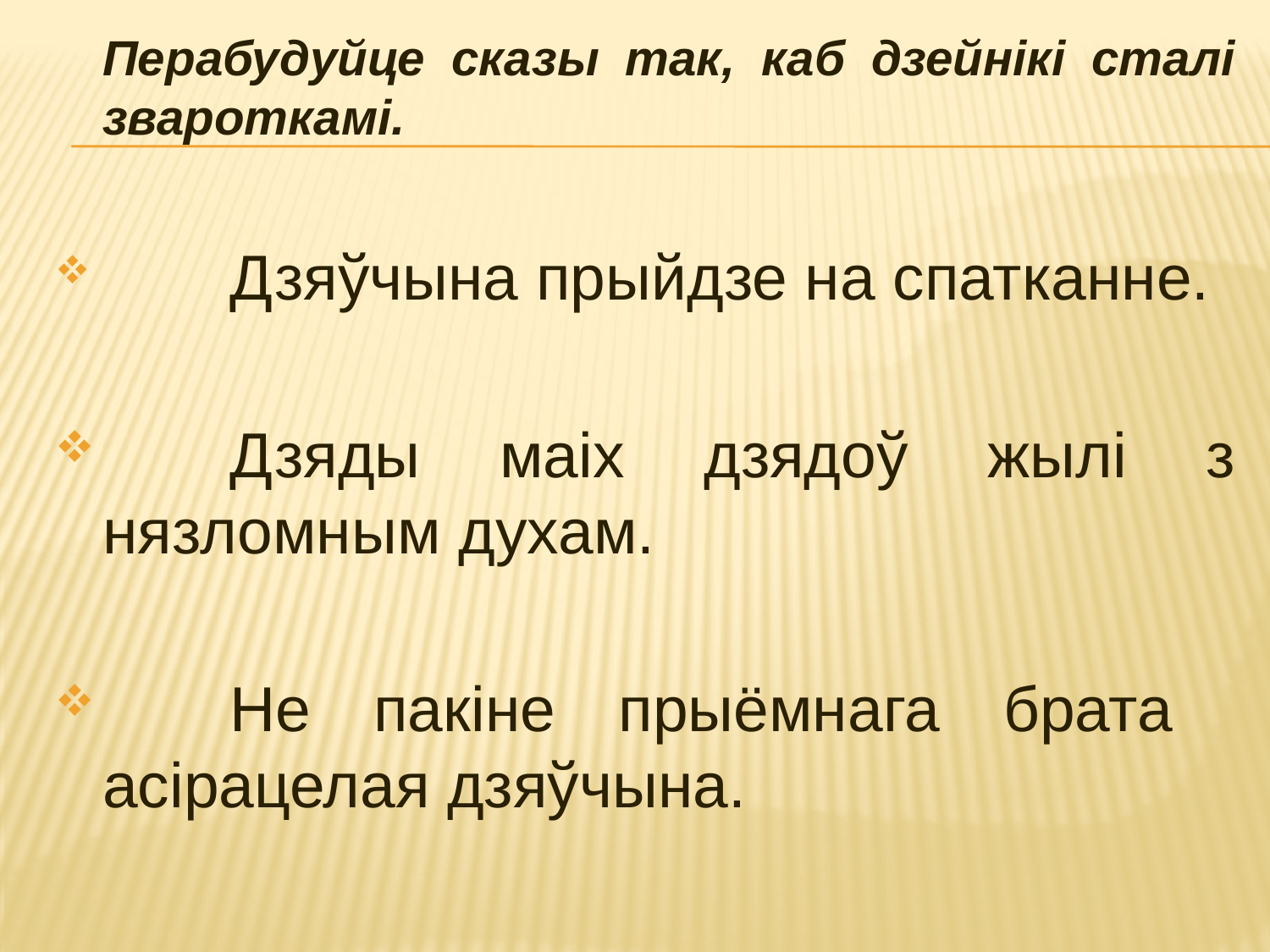

Перабудуйце сказы так, каб дзейнікі сталі звароткамі.

	Дзяўчына прыйдзе на спатканне.

	Дзяды маіх дзядоў жылі з нязломным духам.

	Не пакіне прыёмнага брата  асірацелая дзяўчына.